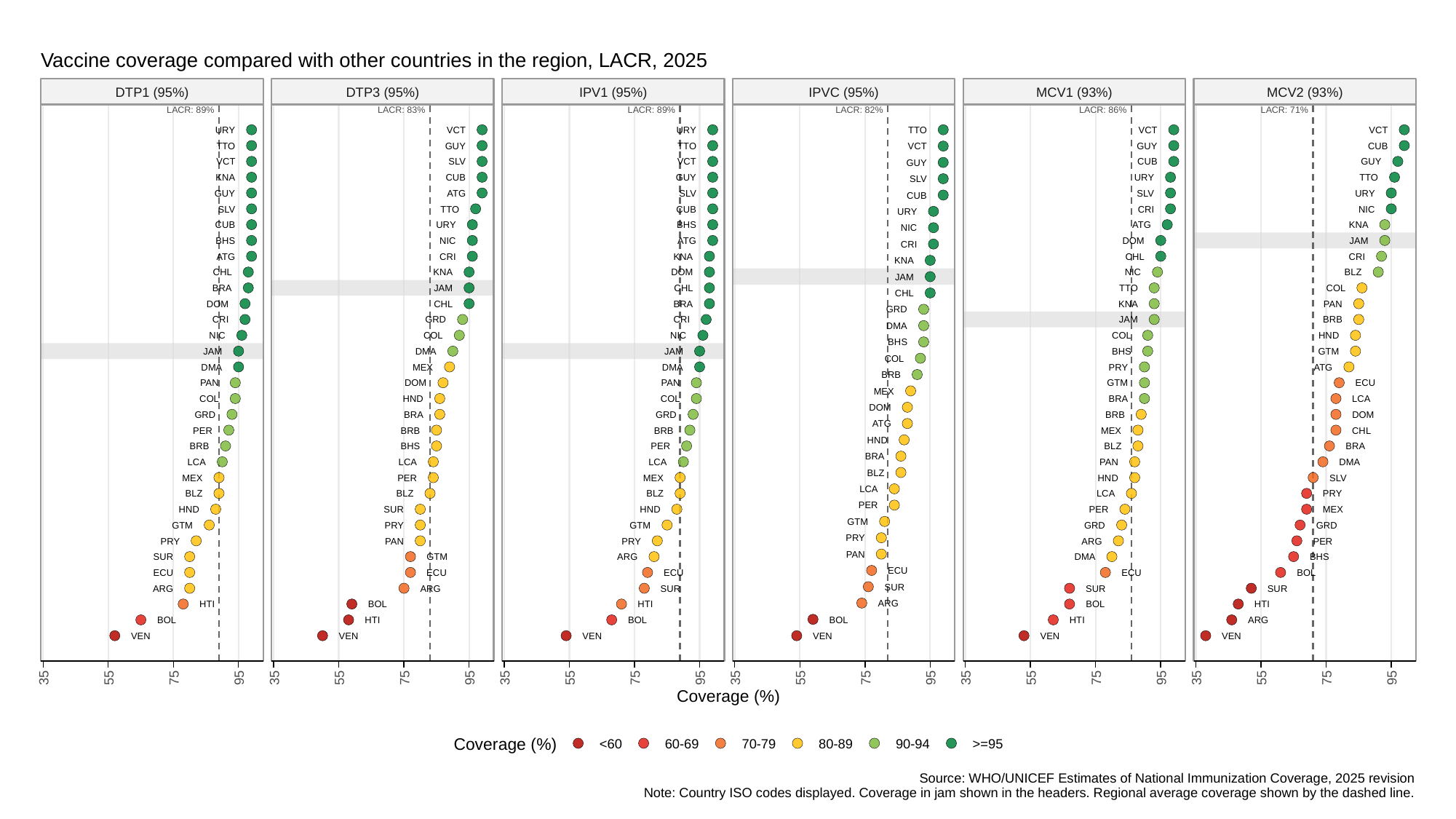

Vaccine coverage compared with other countries in the region, LACR, 2025

DTP1 (95%)
DTP3 (95%)
IPV1 (95%)
IPVC (95%)
MCV1 (93%)
MCV2 (93%)

LACR: 89%
LACR: 83%
LACR: 89%
LACR: 82%
LACR: 86%
LACR: 71%

URY
VCT
URY
TTO
VCT
VCT

TTO
GUY
TTO
GUY
CUB
VCT

VCT
SLV
VCT
CUB
GUY
GUY

KNA
CUB
GUY
URY
TTO
SLV

GUY
ATG
SLV
SLV
URY

CUB

SLV
TTO
CUB
CRI
NIC

URY

CUB
URY
BHS
ATG
KNA

NIC

BHS
NIC
ATG
DOM
JAM

CRI

ATG
CRI
KNA
CHL
CRI

KNA

CHL
KNA
DOM
NIC
BLZ

JAM

BRA
JAM
CHL
TTO
COL

CHL

DOM
CHL
BRA
KNA
PAN

GRD

CRI
GRD
CRI
JAM
BRB

DMA

NIC
COL
NIC
COL
HND

BHS

JAM
DMA
JAM
BHS
GTM

COL

DMA
MEX
DMA
PRY
ATG

BRB

PAN
DOM
PAN
GTM
ECU

MEX

COL
HND
COL
BRA
LCA

DOM

GRD
BRA
GRD
BRB
DOM

ATG

PER
BRB
BRB
MEX
CHL

HND

BRB
BHS
PER
BLZ
BRA

BRA

LCA
LCA
LCA
PAN
DMA

BLZ

MEX
PER
MEX
HND
SLV

LCA

BLZ
BLZ
BLZ
LCA
PRY

PER

HND
SUR
HND
PER
MEX

GTM

GTM
PRY
GTM
GRD
GRD

PRY

PRY
PAN
PRY
ARG
PER

PAN

SUR
GTM
ARG
DMA
BHS

ECU

ECU
ECU
ECU
ECU
BOL

SUR
ARG
ARG
SUR
SUR
SUR

ARG
HTI
BOL
HTI
BOL
HTI

BOL
BOL
HTI
BOL
HTI
ARG

VEN
VEN
VEN
VEN
VEN
VEN

35
55
75
95
35
55
75
95
35
55
75
95
35
55
75
95
35
55
75
95
35
55
75
95
Coverage (%)
Coverage (%)

<60
60-69
70-79
80-89
90-94
>=95
Source: WHO/UNICEF Estimates of National Immunization Coverage, 2025 revision
Note: Country ISO codes displayed. Coverage in jam shown in the headers. Regional average coverage shown by the dashed line.